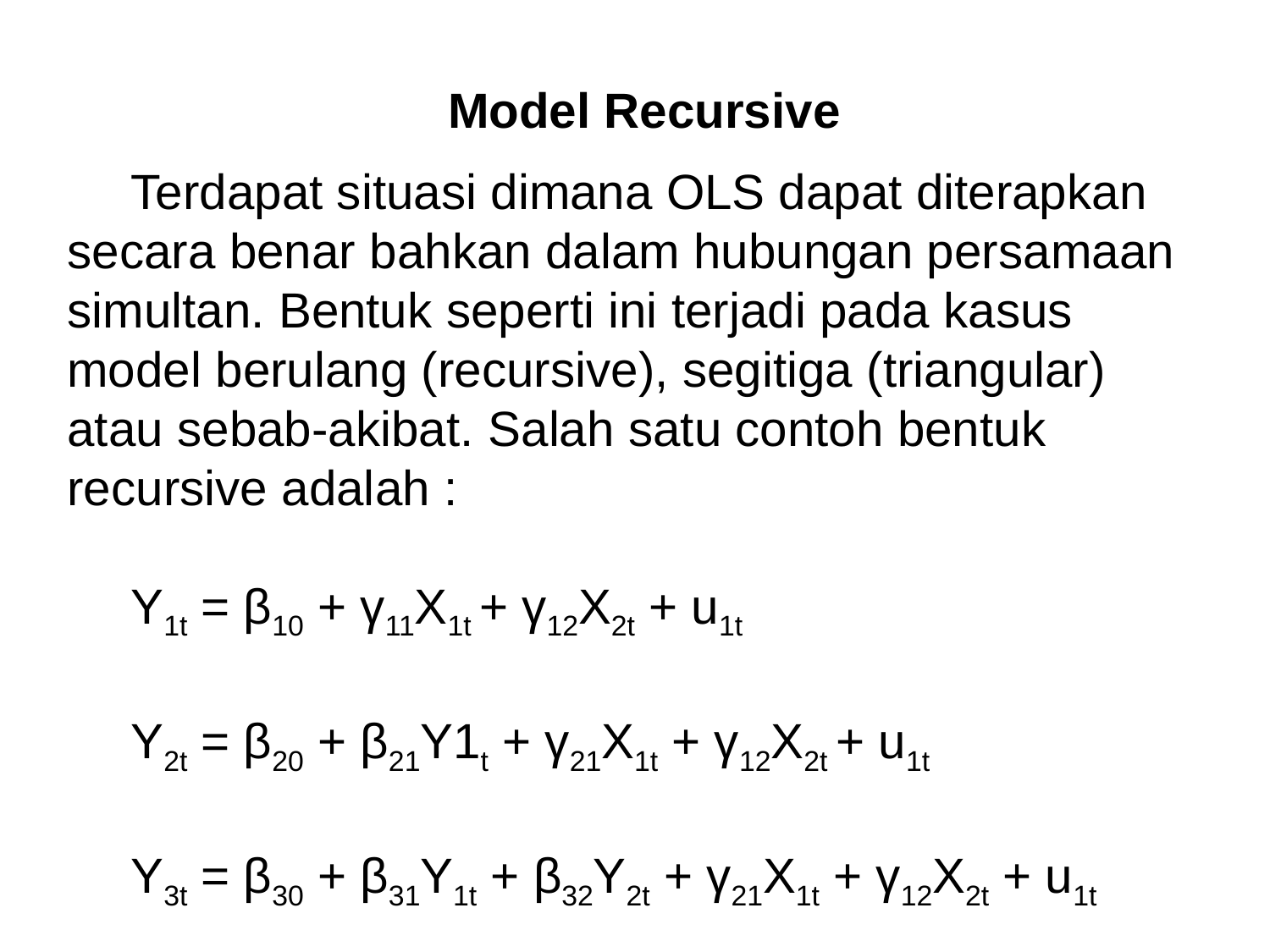

Model Recursive
Terdapat situasi dimana OLS dapat diterapkan secara benar bahkan dalam hubungan persamaan simultan. Bentuk seperti ini terjadi pada kasus model berulang (recursive), segitiga (triangular) atau sebab-akibat. Salah satu contoh bentuk recursive adalah :

Y1t = β10 + γ11X1t + γ12X2t + u1t

Y2t = β20 + β21Y1t + γ21X1t + γ12X2t + u1t

Y3t = β30 + β31Y1t + β32Y2t + γ21X1t + γ12X2t + u1t